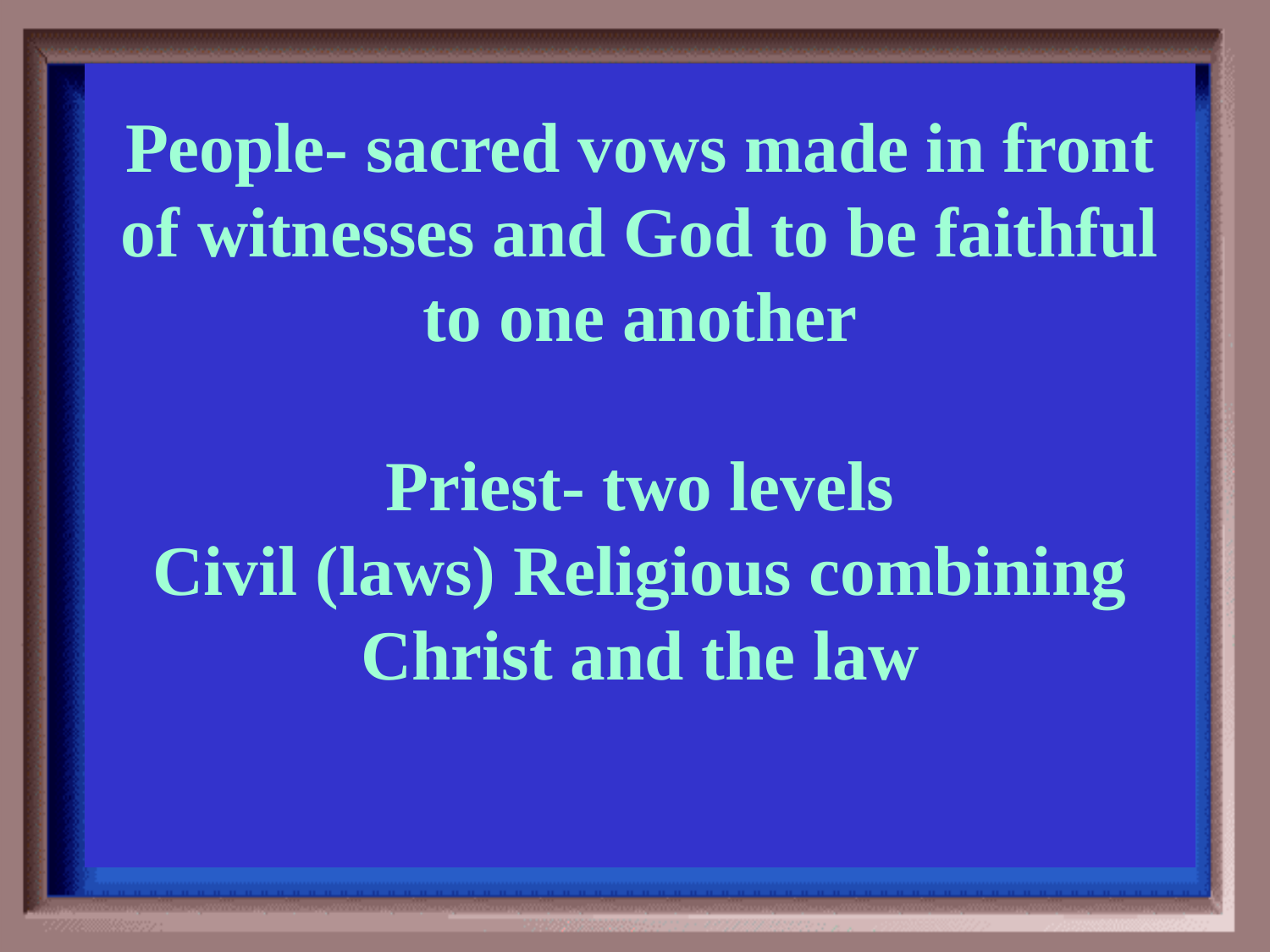

Category #5 $400 Question

People- sacred vows made in front of witnesses and God to be faithful to one another

Priest- two levels
Civil (laws) Religious combining Christ and the law